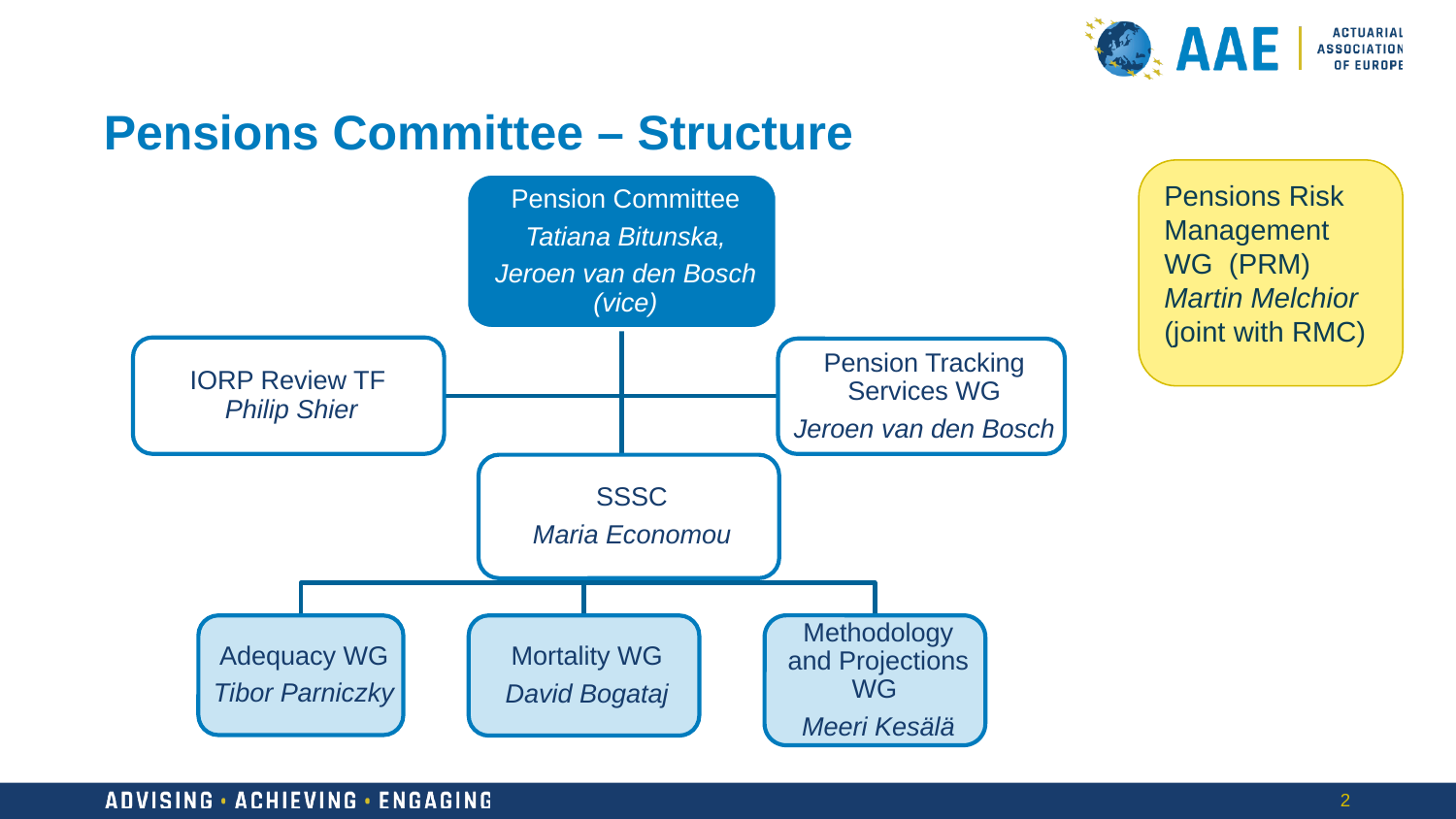

# Pensions Committee – Structure
Pensions Risk Management WG  (PRM)
Martin Melchior
(joint with RMC)
Pension Committee
Tatiana Bitunska,
Jeroen van den Bosch (vice)
Adequacy WG
Tibor Parniczky
Mortality WG
David Bogataj
Methodology and Projections WG
Meeri Kesälä
Pension Tracking Services WG
Jeroen van den Bosch
IORP Review TF
Philip Shier
SSSC
Maria Economou

2